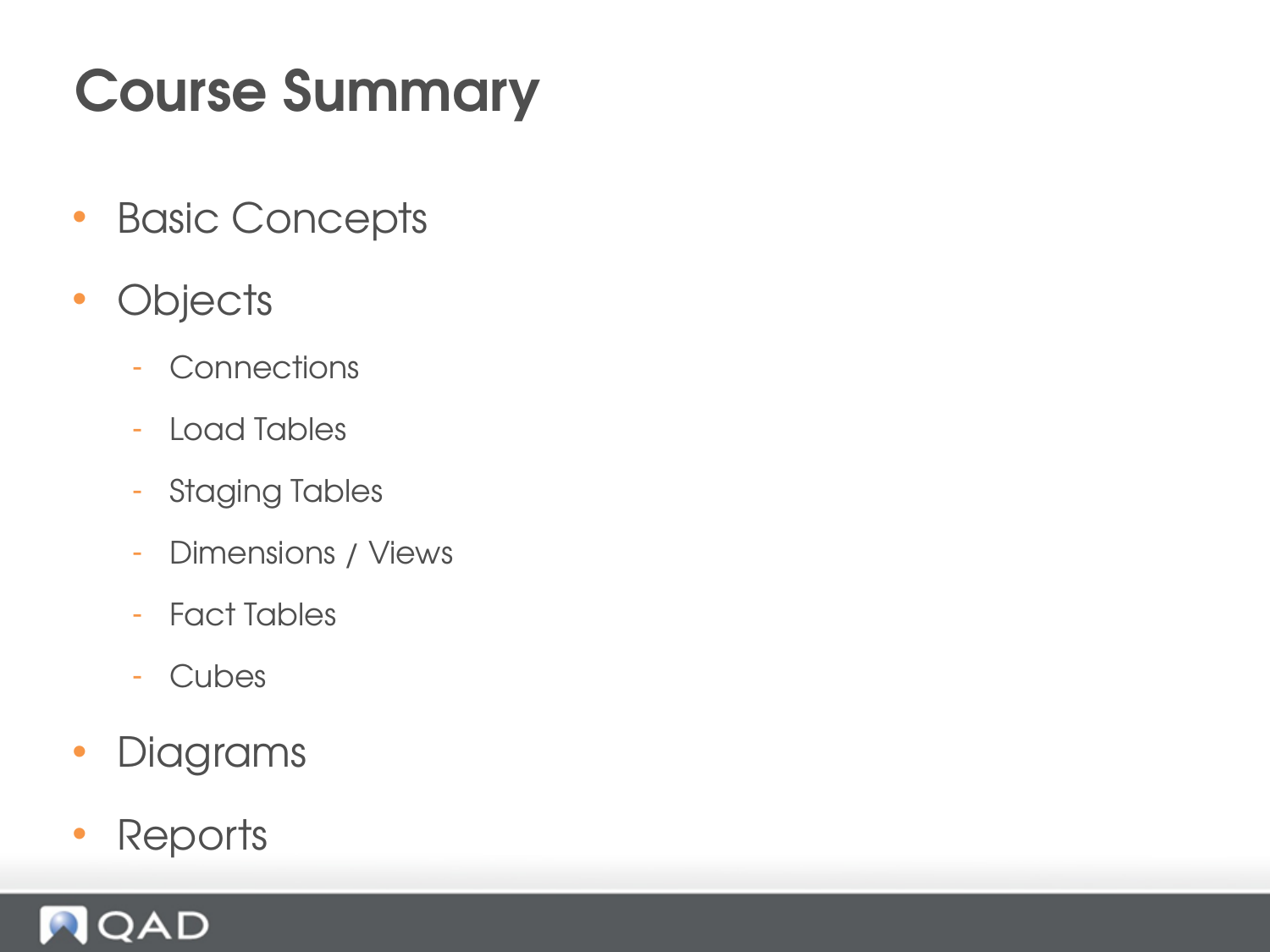

# Course Summary
Basic Concepts
Objects
Connections
Load Tables
Staging Tables
Dimensions / Views
Fact Tables
Cubes
Diagrams
Reports